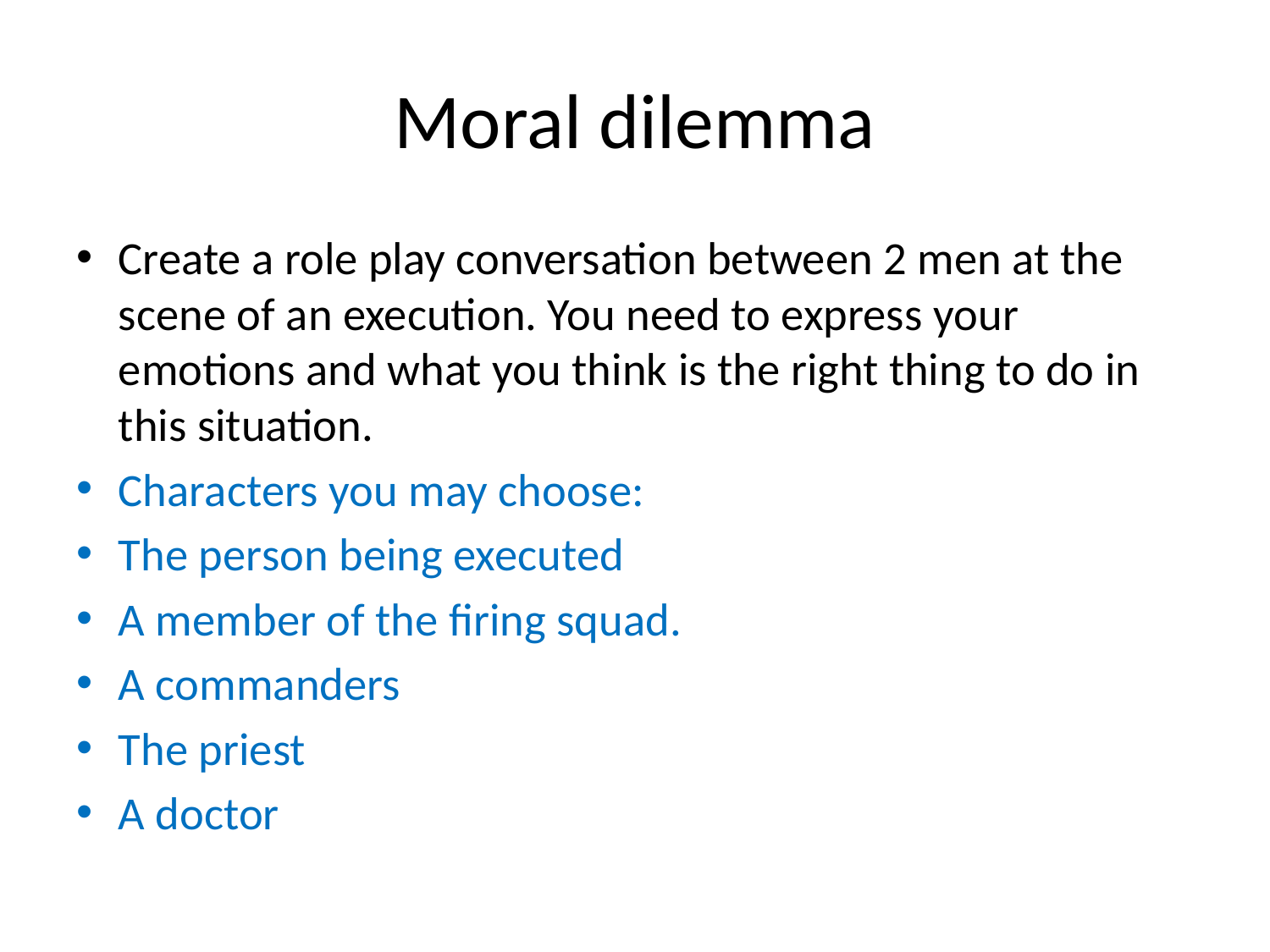

# Moral dilemma
Create a role play conversation between 2 men at the scene of an execution. You need to express your emotions and what you think is the right thing to do in this situation.
Characters you may choose:
The person being executed
A member of the firing squad.
A commanders
The priest
A doctor